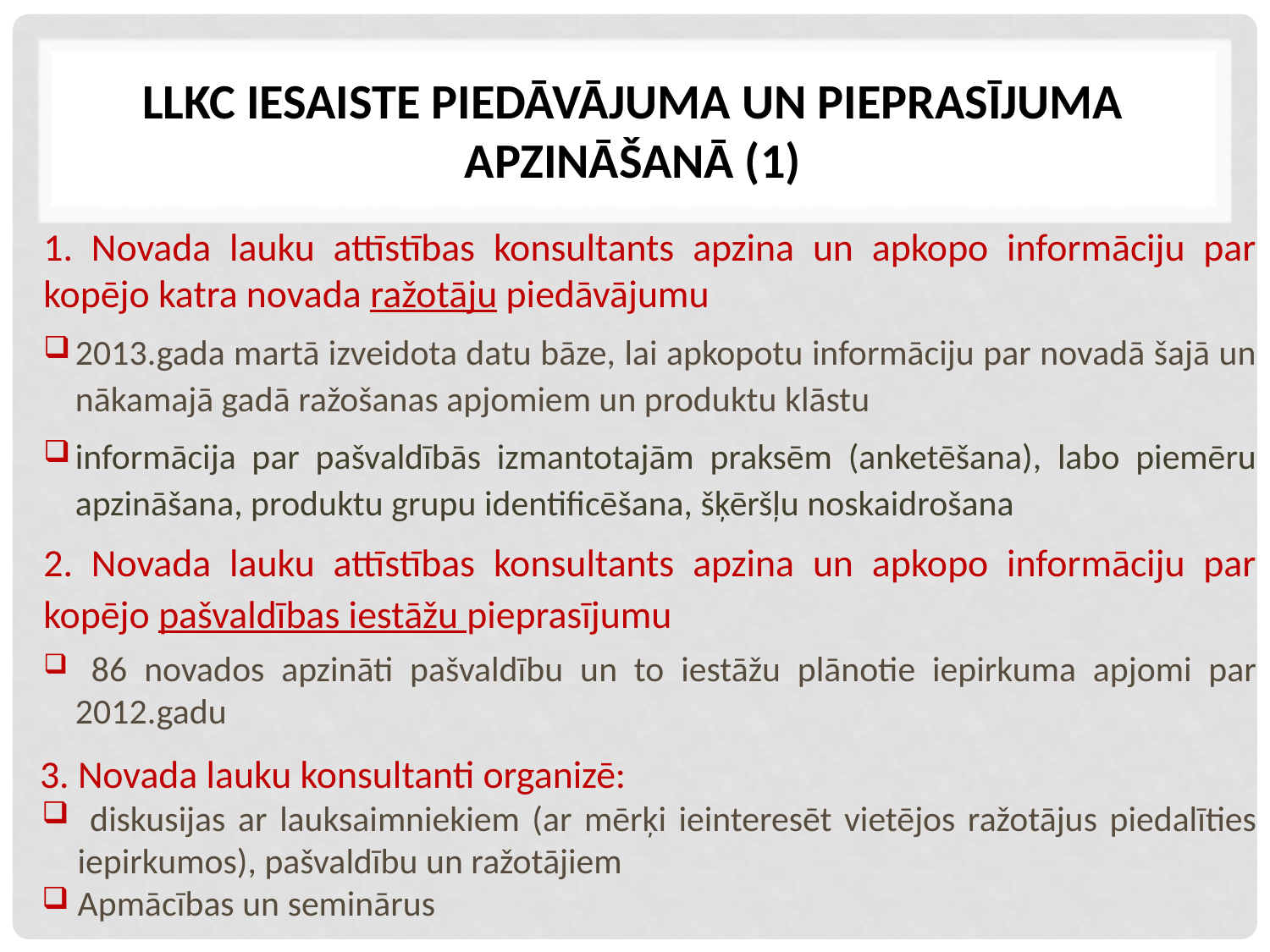

# LLKC iesaiste piedāvājuma un pieprasījuma apzināšanā (1)
1. Novada lauku attīstības konsultants apzina un apkopo informāciju par kopējo katra novada ražotāju piedāvājumu
2013.gada martā izveidota datu bāze, lai apkopotu informāciju par novadā šajā un nākamajā gadā ražošanas apjomiem un produktu klāstu
informācija par pašvaldībās izmantotajām praksēm (anketēšana), labo piemēru apzināšana, produktu grupu identificēšana, šķēršļu noskaidrošana
2. Novada lauku attīstības konsultants apzina un apkopo informāciju par kopējo pašvaldības iestāžu pieprasījumu
 86 novados apzināti pašvaldību un to iestāžu plānotie iepirkuma apjomi par 2012.gadu
3. Novada lauku konsultanti organizē:
 diskusijas ar lauksaimniekiem (ar mērķi ieinteresēt vietējos ražotājus piedalīties iepirkumos), pašvaldību un ražotājiem
Apmācības un seminārus